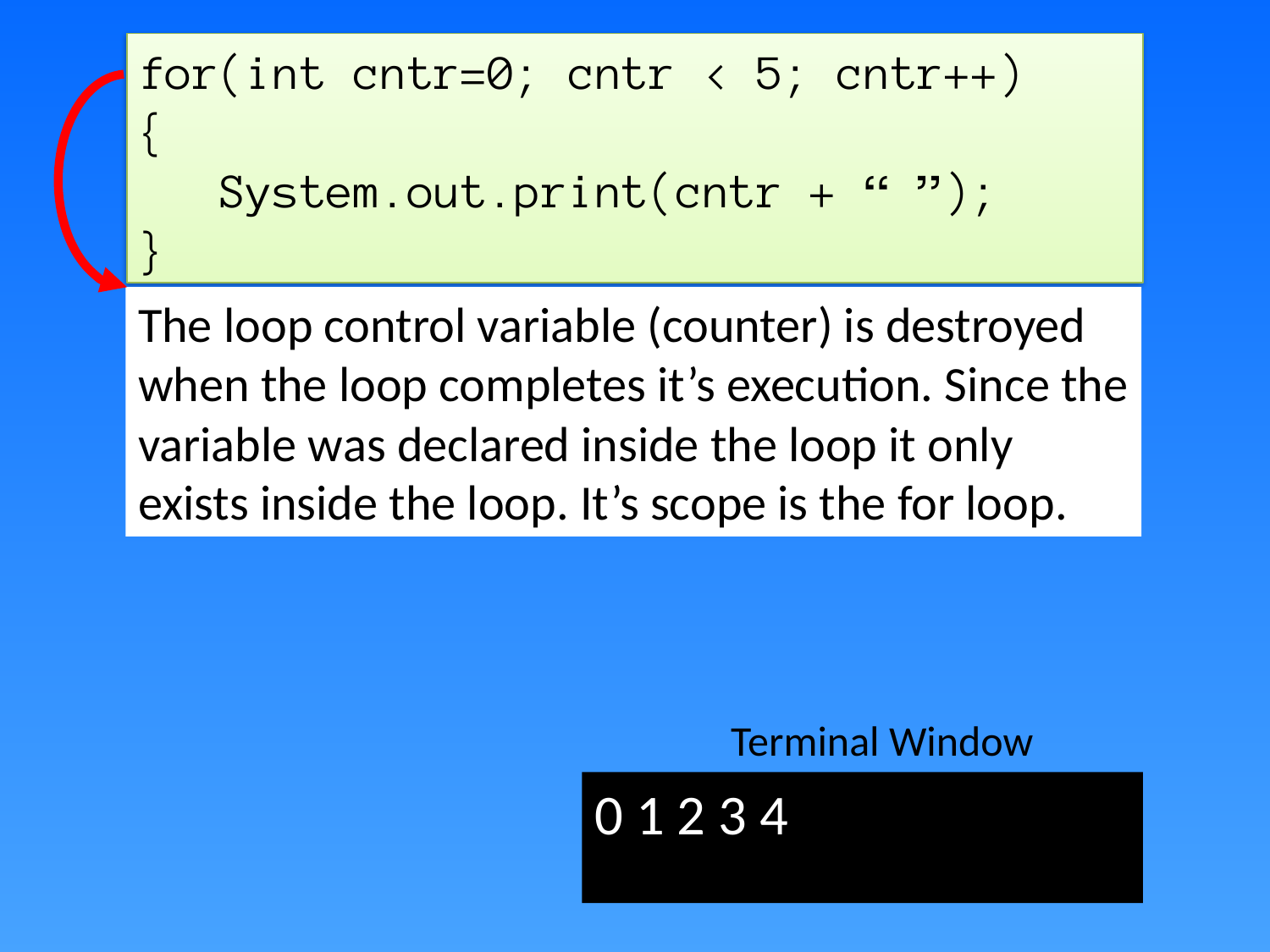

for(int cntr=0; cntr < 5; cntr++)
{
   System.out.print(cntr + “ ”);
}

The loop control variable (counter) is destroyed when the loop completes it’s execution. Since the variable was declared inside the loop it only exists inside the loop. It’s scope is the for loop.
Terminal Window
0 1 2 3 4